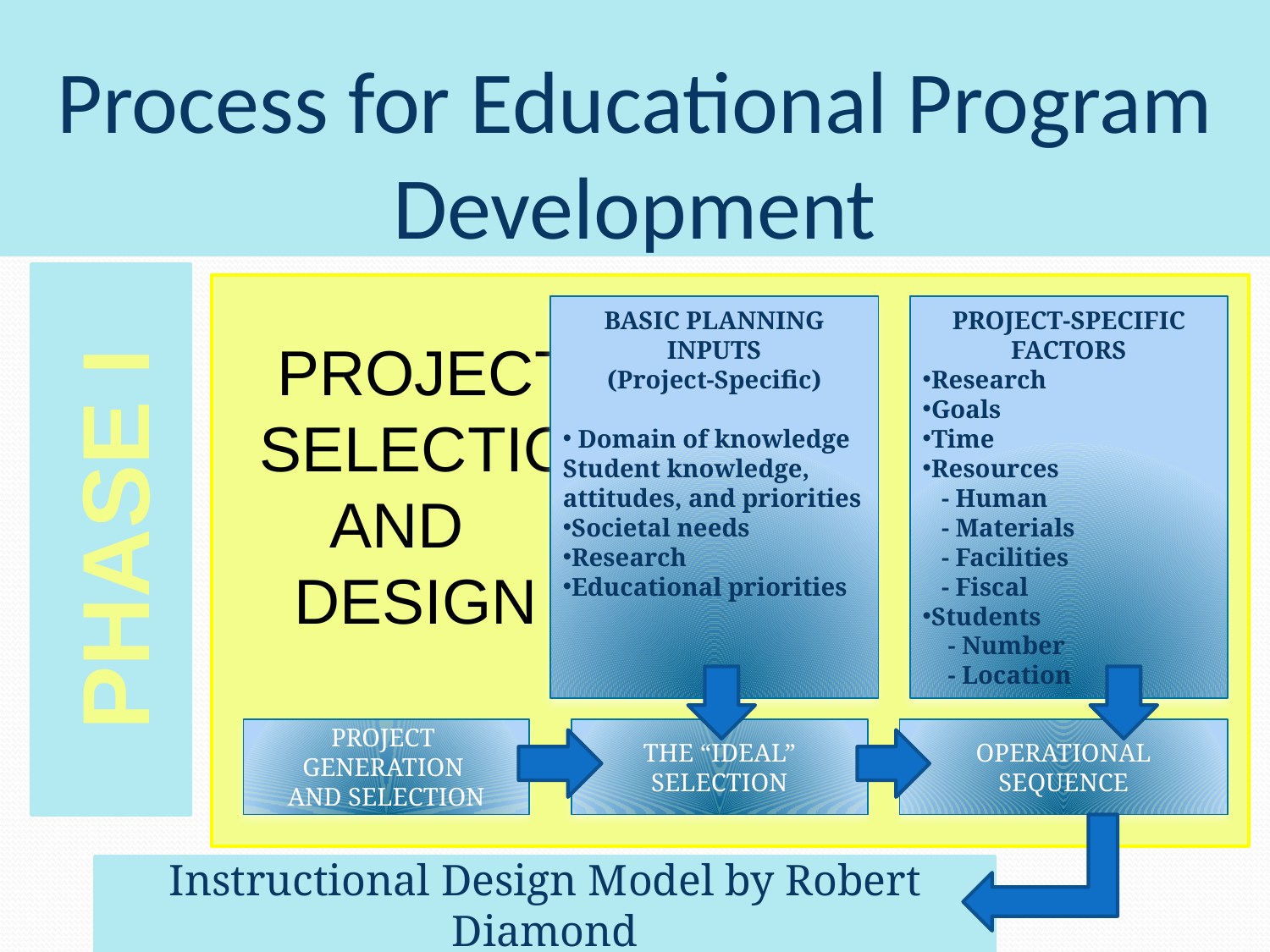

# Process for Educational Program Development

PHASE I

   PROJECT
  SELECTION
      AND
    DESIGN

BASIC PLANNING INPUTS
(Project-Specific)

 Domain of knowledge Student knowledge, attitudes, and priorities
Societal needs
Research
Educational priorities

PROJECT-SPECIFIC FACTORS
Research
Goals
Time
Resources
   - Human
   - Materials
   - Facilities
   - Fiscal
Students
    - Number
    - Location

PROJECT  GENERATION
AND SELECTION
THE “IDEAL” SELECTION
OPERATIONAL SEQUENCE

Instructional Design Model by Robert Diamond